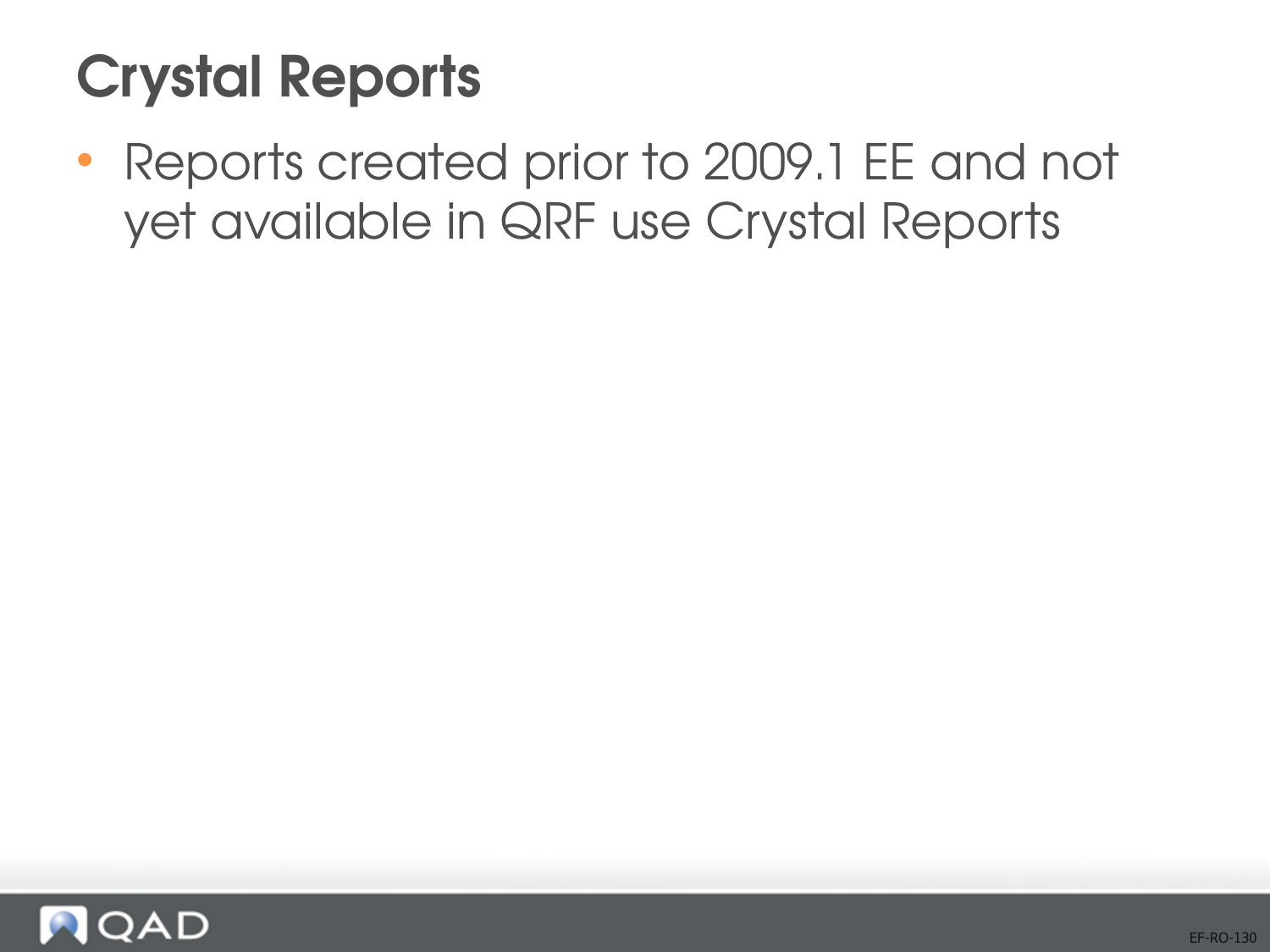

# Crystal Reports
Reports created prior to 2009.1 EE and not yet available in QRF use Crystal Reports
EF-RO-130